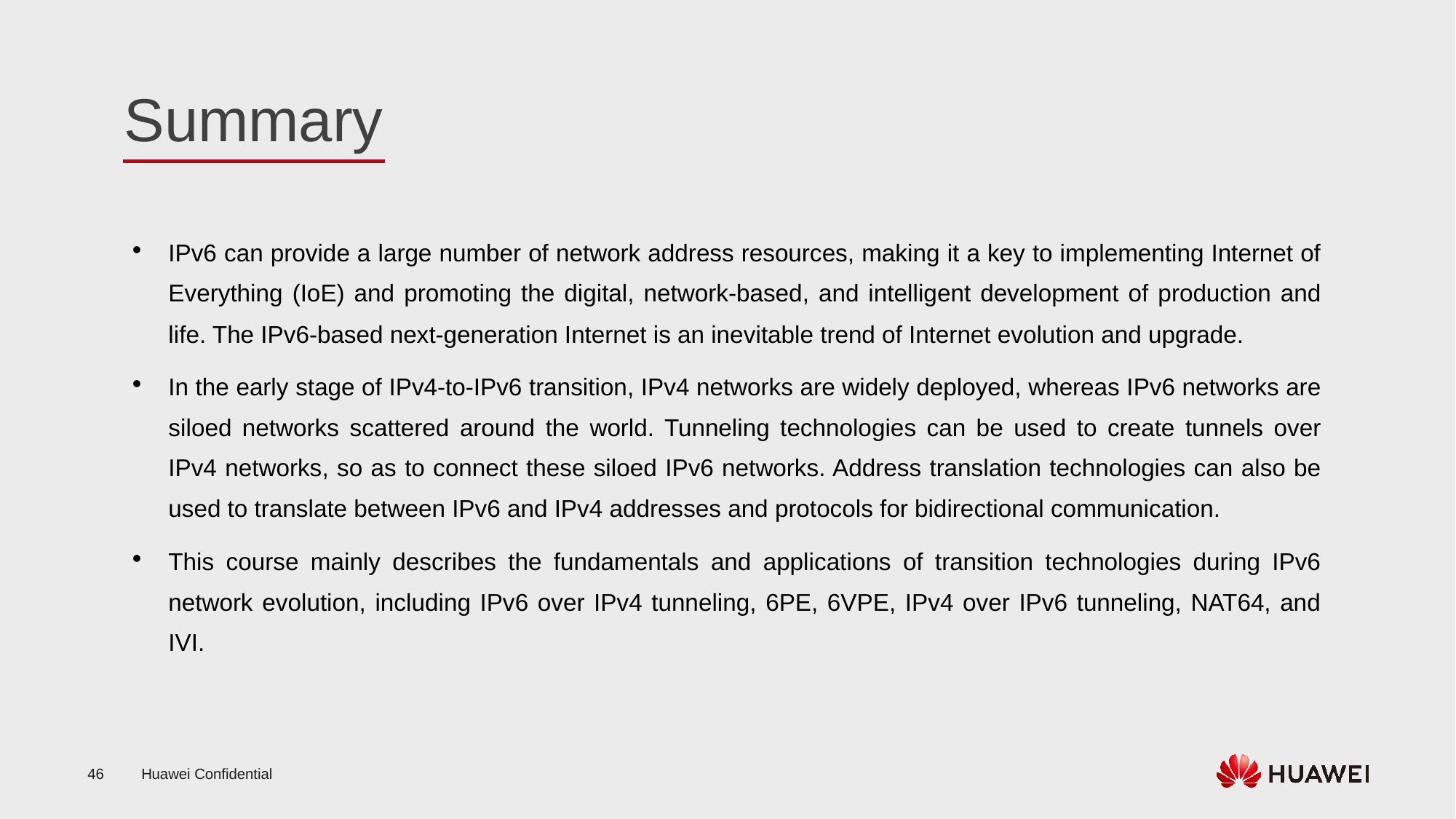

IPv6 can provide a large number of network address resources, making it a key to implementing Internet of Everything (IoE) and promoting the digital, network-based, and intelligent development of production and life. The IPv6-based next-generation Internet is an inevitable trend of Internet evolution and upgrade.
In the early stage of IPv4-to-IPv6 transition, IPv4 networks are widely deployed, whereas IPv6 networks are siloed networks scattered around the world. Tunneling technologies can be used to create tunnels over IPv4 networks, so as to connect these siloed IPv6 networks. Address translation technologies can also be used to translate between IPv6 and IPv4 addresses and protocols for bidirectional communication.
This course mainly describes the fundamentals and applications of transition technologies during IPv6 network evolution, including IPv6 over IPv4 tunneling, 6PE, 6VPE, IPv4 over IPv6 tunneling, NAT64, and IVI.